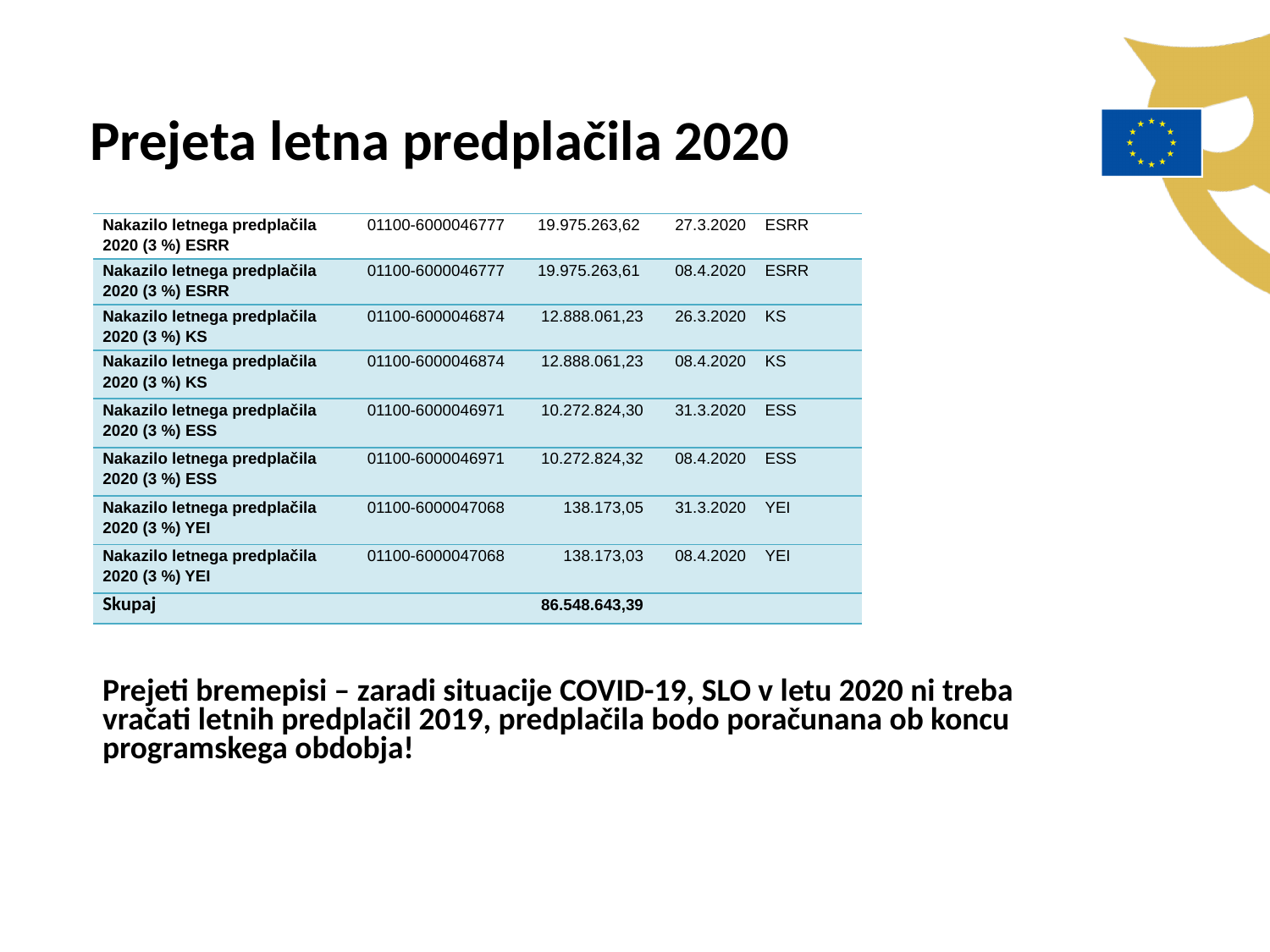

Prejeta letna predplačila 2020
| Nakazilo letnega predplačila 2020 (3 %) ESRR | 01100-6000046777 | 19.975.263,62 | 27.3.2020 | ESRR |
| --- | --- | --- | --- | --- |
| Nakazilo letnega predplačila 2020 (3 %) ESRR | 01100-6000046777 | 19.975.263,61 | 08.4.2020 | ESRR |
| Nakazilo letnega predplačila 2020 (3 %) KS | 01100-6000046874 | 12.888.061,23 | 26.3.2020 | KS |
| Nakazilo letnega predplačila 2020 (3 %) KS | 01100-6000046874 | 12.888.061,23 | 08.4.2020 | KS |
| Nakazilo letnega predplačila 2020 (3 %) ESS | 01100-6000046971 | 10.272.824,30 | 31.3.2020 | ESS |
| Nakazilo letnega predplačila 2020 (3 %) ESS | 01100-6000046971 | 10.272.824,32 | 08.4.2020 | ESS |
| Nakazilo letnega predplačila 2020 (3 %) YEI | 01100-6000047068 | 138.173,05 | 31.3.2020 | YEI |
| Nakazilo letnega predplačila 2020 (3 %) YEI | 01100-6000047068 | 138.173,03 | 08.4.2020 | YEI |
| Skupaj |  | 86.548.643,39 |  |  |
Prejeti bremepisi – zaradi situacije COVID-19, SLO v letu 2020 ni treba vračati letnih predplačil 2019, predplačila bodo poračunana ob koncu programskega obdobja!